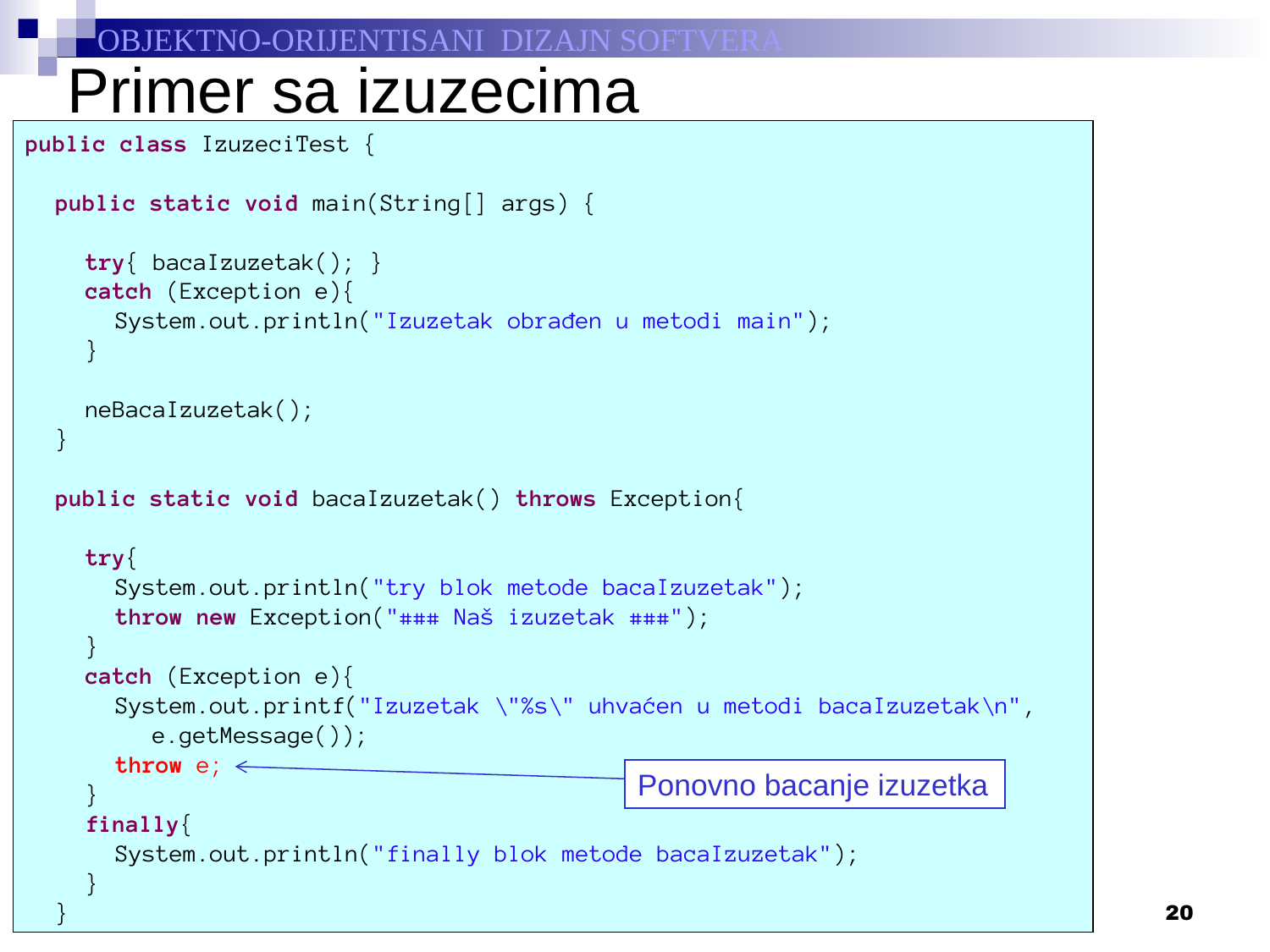

# Primer sa izuzecima
public class IzuzeciTest {

	public static void main(String[] args) {

		try{ bacaIzuzetak(); }
		catch (Exception e){
			System.out.println("Izuzetak obrađen u metodi main");
		}

		neBacaIzuzetak();
	}

	public static void bacaIzuzetak() throws Exception{

		try{
			System.out.println("try blok metode bacaIzuzetak");
			throw new Exception("### Naš izuzetak ###");
		}
		catch (Exception e){
			System.out.printf("Izuzetak \"%s\" uhvaćen u metodi bacaIzuzetak\n",
					e.getMessage());
			throw e;
		}
		finally{
			System.out.println("finally blok metode bacaIzuzetak");
		}
	}
Ponovno bacanje izuzetka
20